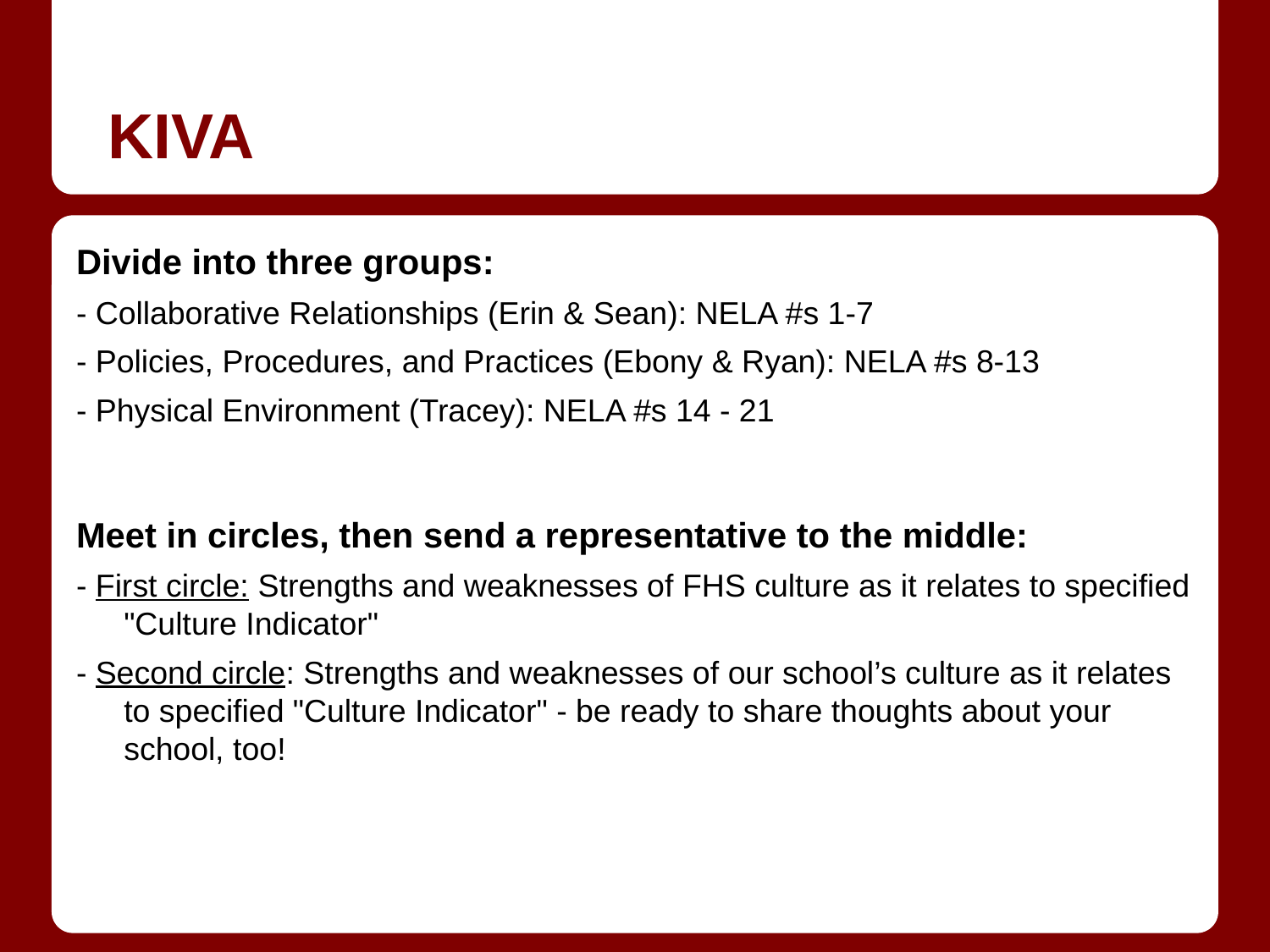

# KIVA
Divide into three groups:
- Collaborative Relationships (Erin & Sean): NELA #s 1-7
- Policies, Procedures, and Practices (Ebony & Ryan): NELA #s 8-13
- Physical Environment (Tracey): NELA #s 14 - 21

Meet in circles, then send a representative to the middle:
- First circle: Strengths and weaknesses of FHS culture as it relates to specified "Culture Indicator"
- Second circle: Strengths and weaknesses of our school’s culture as it relates to specified "Culture Indicator" - be ready to share thoughts about your school, too!